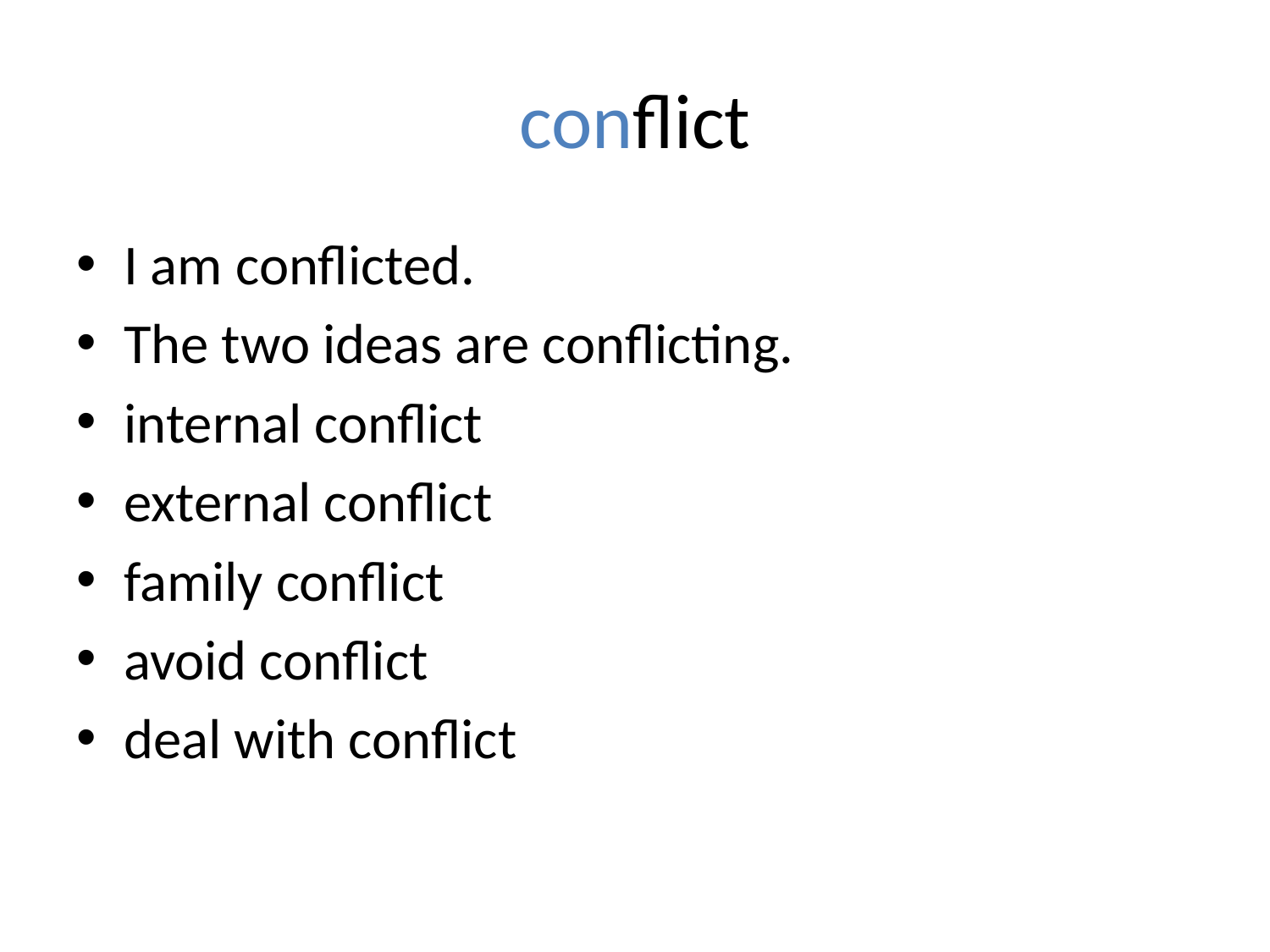

# conflict
I am conflicted.
The two ideas are conflicting.
internal conflict
external conflict
family conflict
avoid conflict
deal with conflict